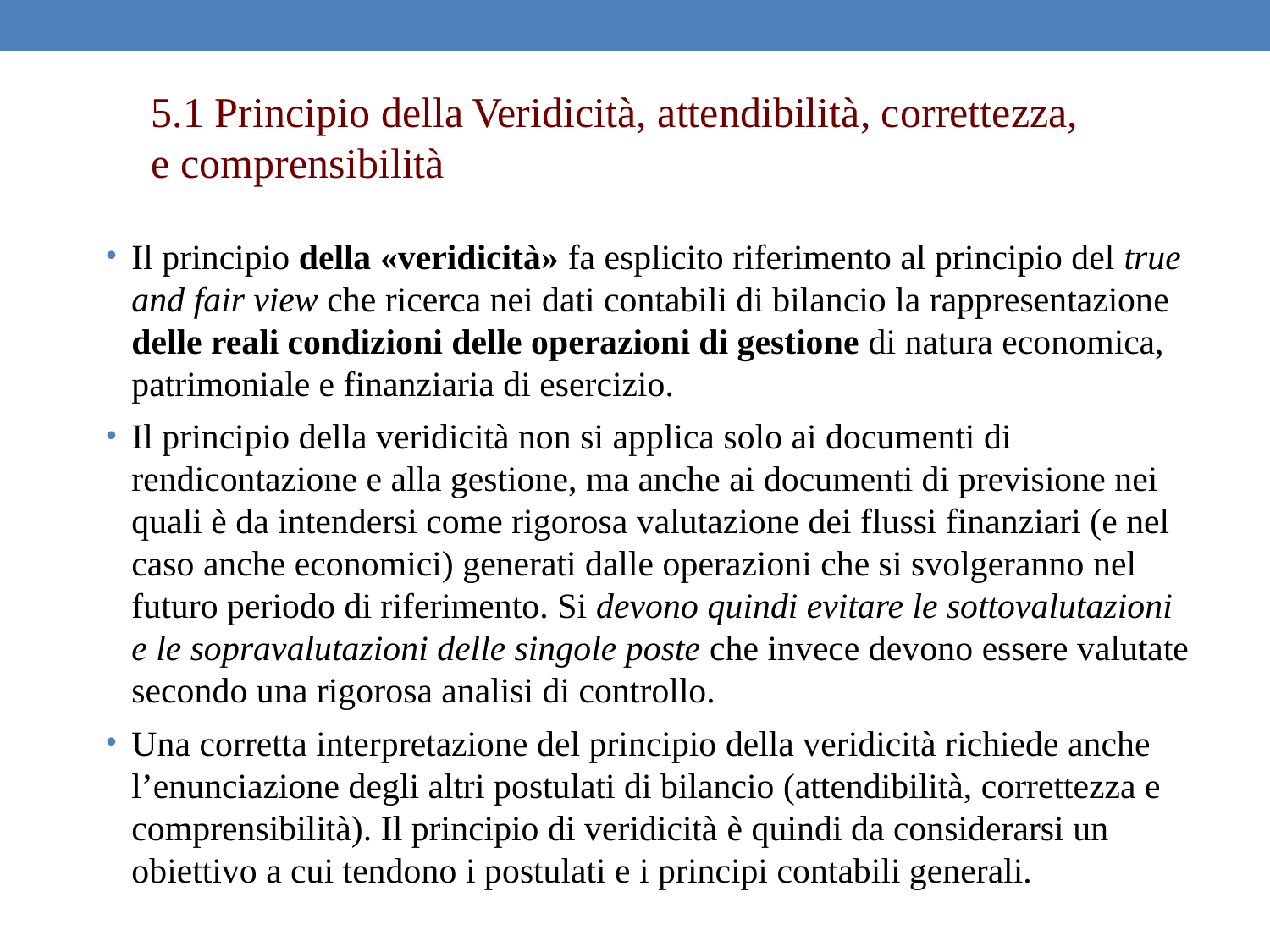

5.1 Principio della Veridicità, attendibilità, correttezza, e comprensibilità
Il principio della «veridicità» fa esplicito riferimento al principio del true and fair view che ricerca nei dati contabili di bilancio la rappresentazione delle reali condizioni delle operazioni di gestione di natura economica, patrimoniale e finanziaria di esercizio.
Il principio della veridicità non si applica solo ai documenti di rendicontazione e alla gestione, ma anche ai documenti di previsione nei quali è da intendersi come rigorosa valutazione dei flussi finanziari (e nel caso anche economici) generati dalle operazioni che si svolgeranno nel futuro periodo di riferimento. Si devono quindi evitare le sottovalutazioni e le sopravalutazioni delle singole poste che invece devono essere valutate secondo una rigorosa analisi di controllo.
Una corretta interpretazione del principio della veridicità richiede anche l’enunciazione degli altri postulati di bilancio (attendibilità, correttezza e comprensibilità). Il principio di veridicità è quindi da considerarsi un obiettivo a cui tendono i postulati e i principi contabili generali.